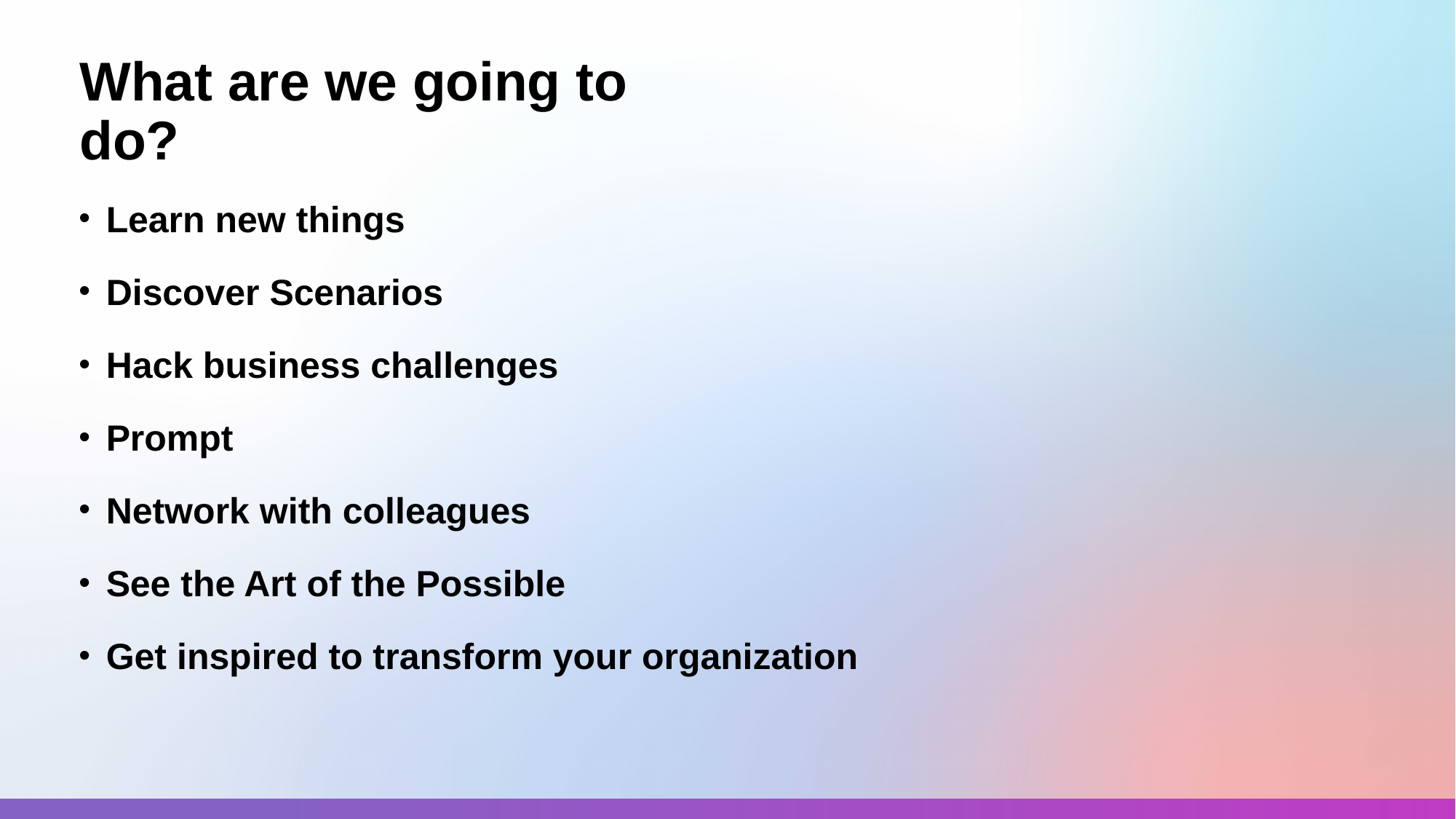

# What are we going to do?
Learn new things
Discover Scenarios
Hack business challenges
Prompt
Network with colleagues
See the Art of the Possible
Get inspired to transform your organization